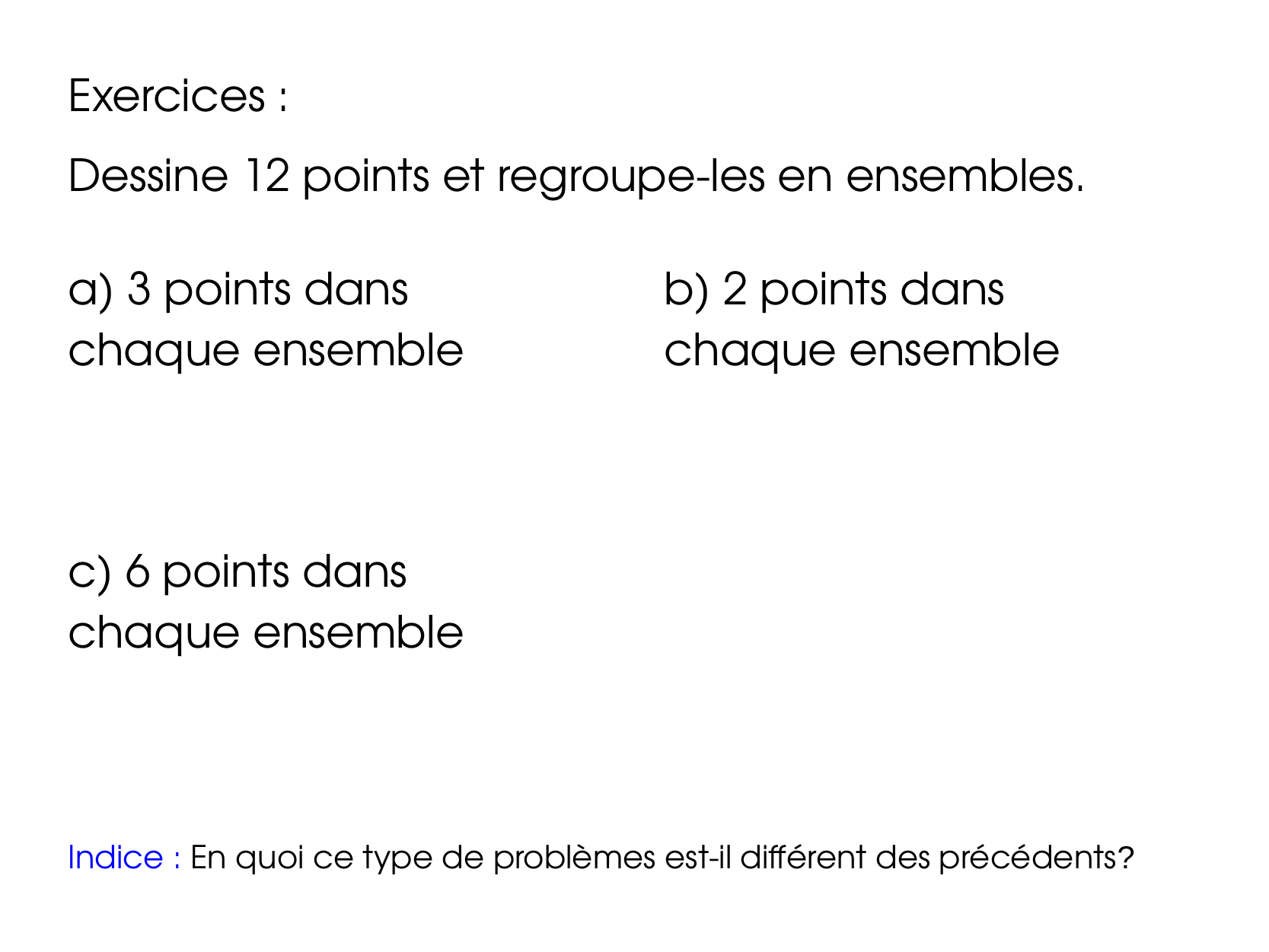

Exercices :
Dessine 12 points et regroupe-les en ensembles.
a) 3 points dans chaque ensemble
b) 2 points dans chaque ensemble
c) 6 points dans chaque ensemble
Indice : En quoi ce type de problèmes est-il différent des précédents?